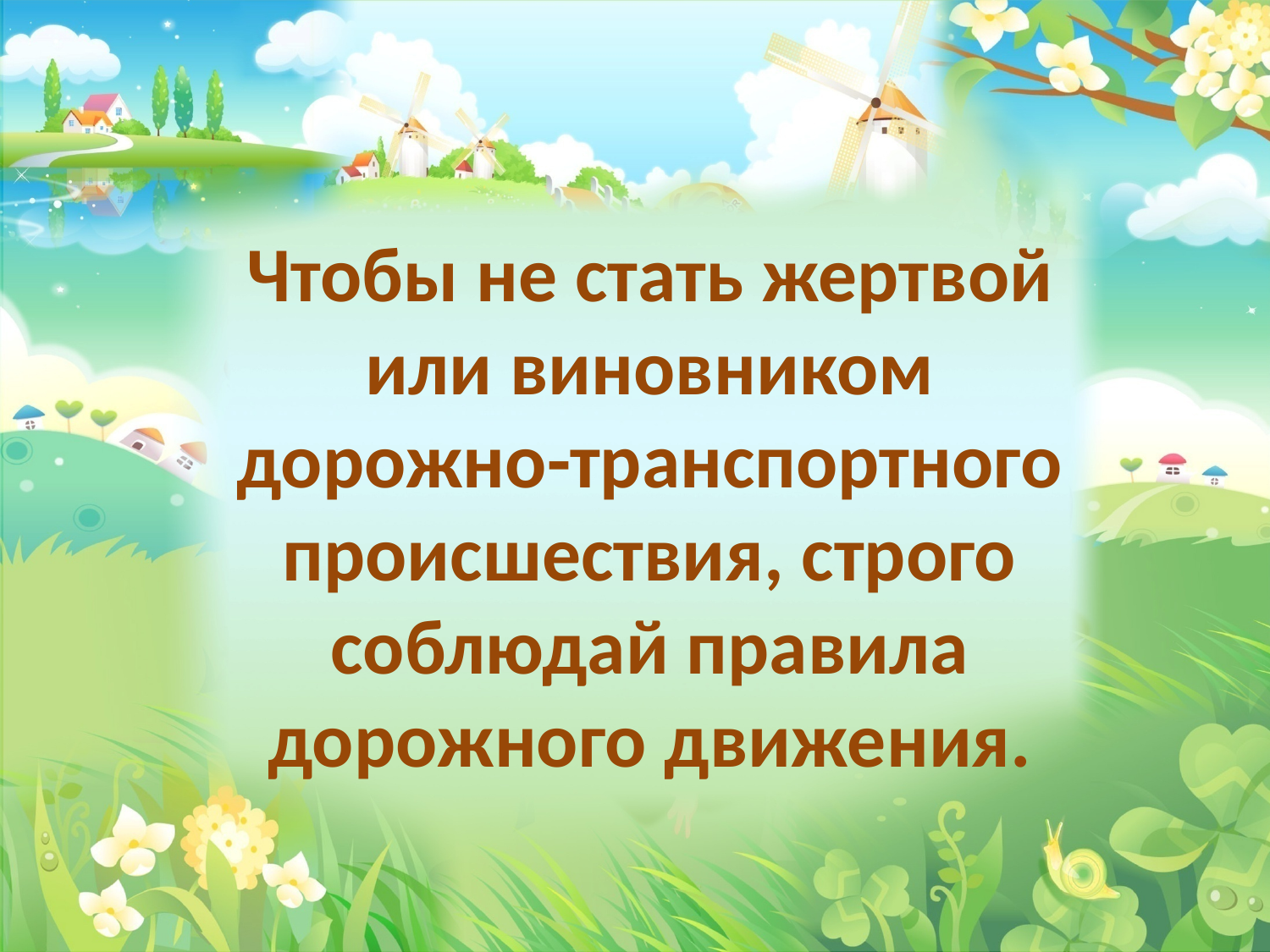

Чтобы не стать жертвой или виновником дорожно-транспортного происшествия, строго соблюдай правила дорожного движения.